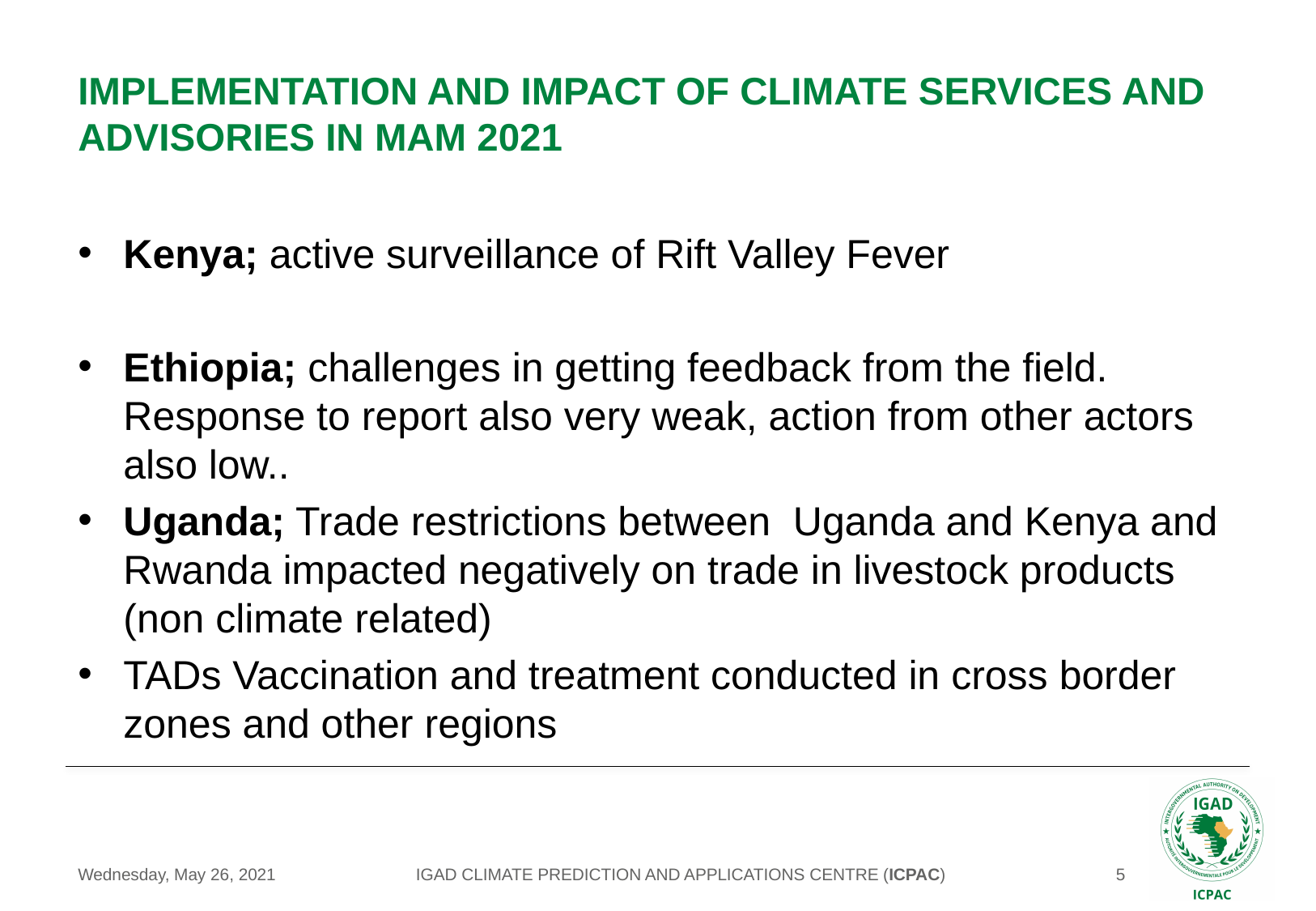

# implementation and IMPACT of Climate services and ADVISORIES in MAM 2021

Kenya; active surveillance of Rift Valley Fever

Ethiopia; challenges in getting feedback from the field. Response to report also very weak, action from other actors also low..
Uganda; Trade restrictions between  Uganda and Kenya and Rwanda impacted negatively on trade in livestock products (non climate related)
TADs Vaccination and treatment conducted in cross border zones and other regions

IGAD CLIMATE PREDICTION AND APPLICATIONS CENTRE (ICPAC)
Wednesday, May 26, 2021
5